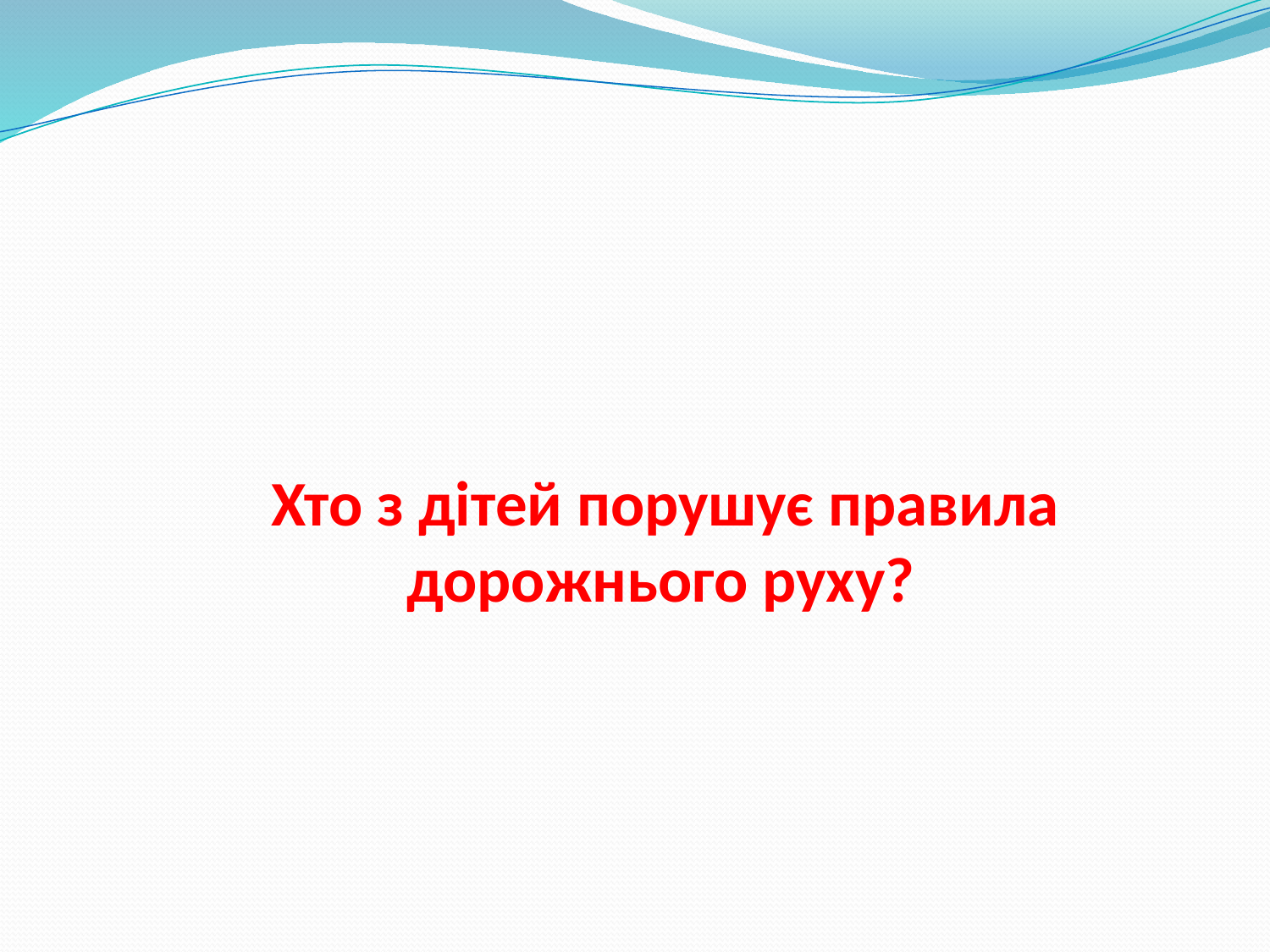

# Хто з дітей порушує правила дорожнього руху?